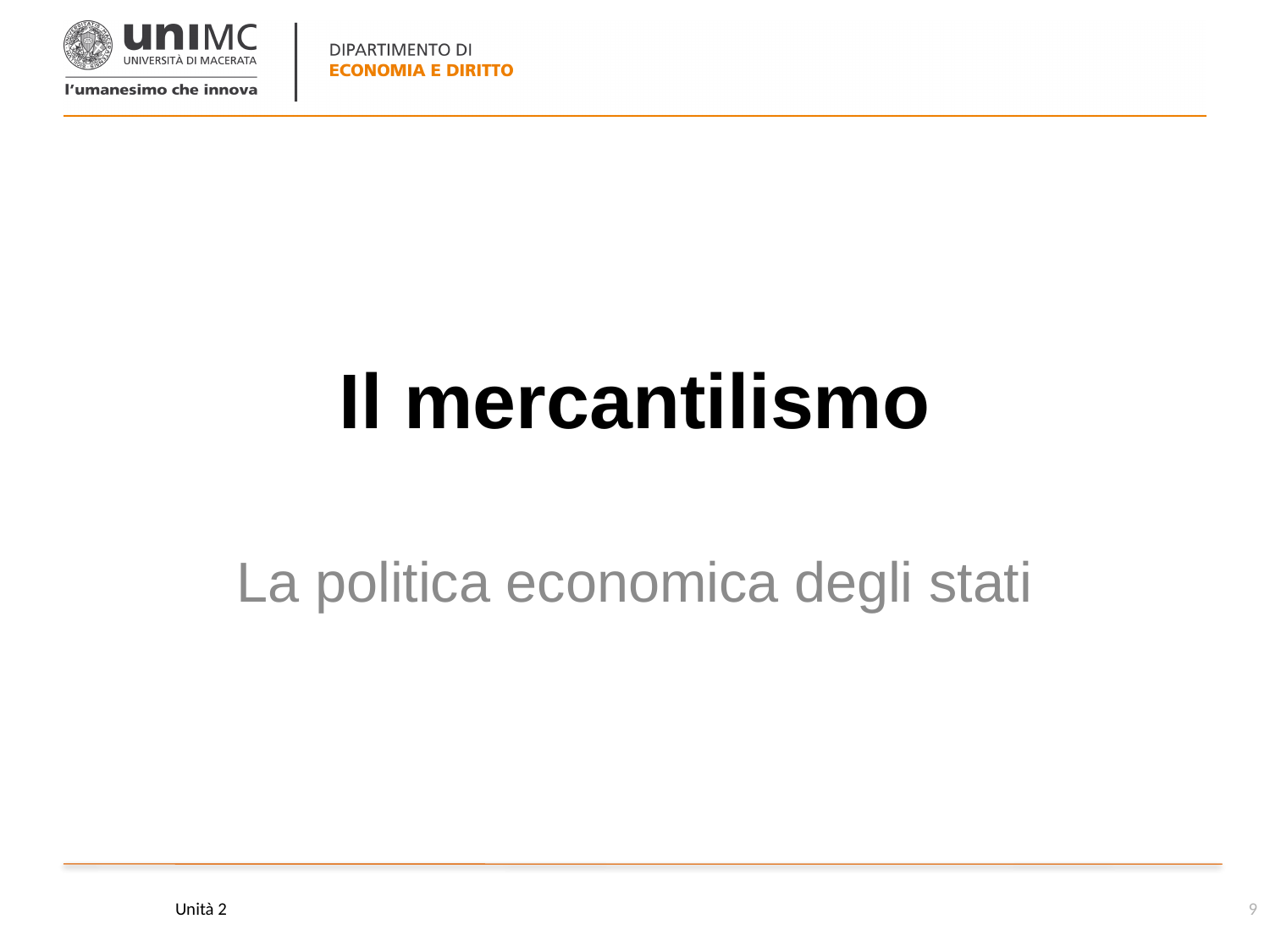

# Il mercantilismo
La politica economica degli stati
Unità 2
9